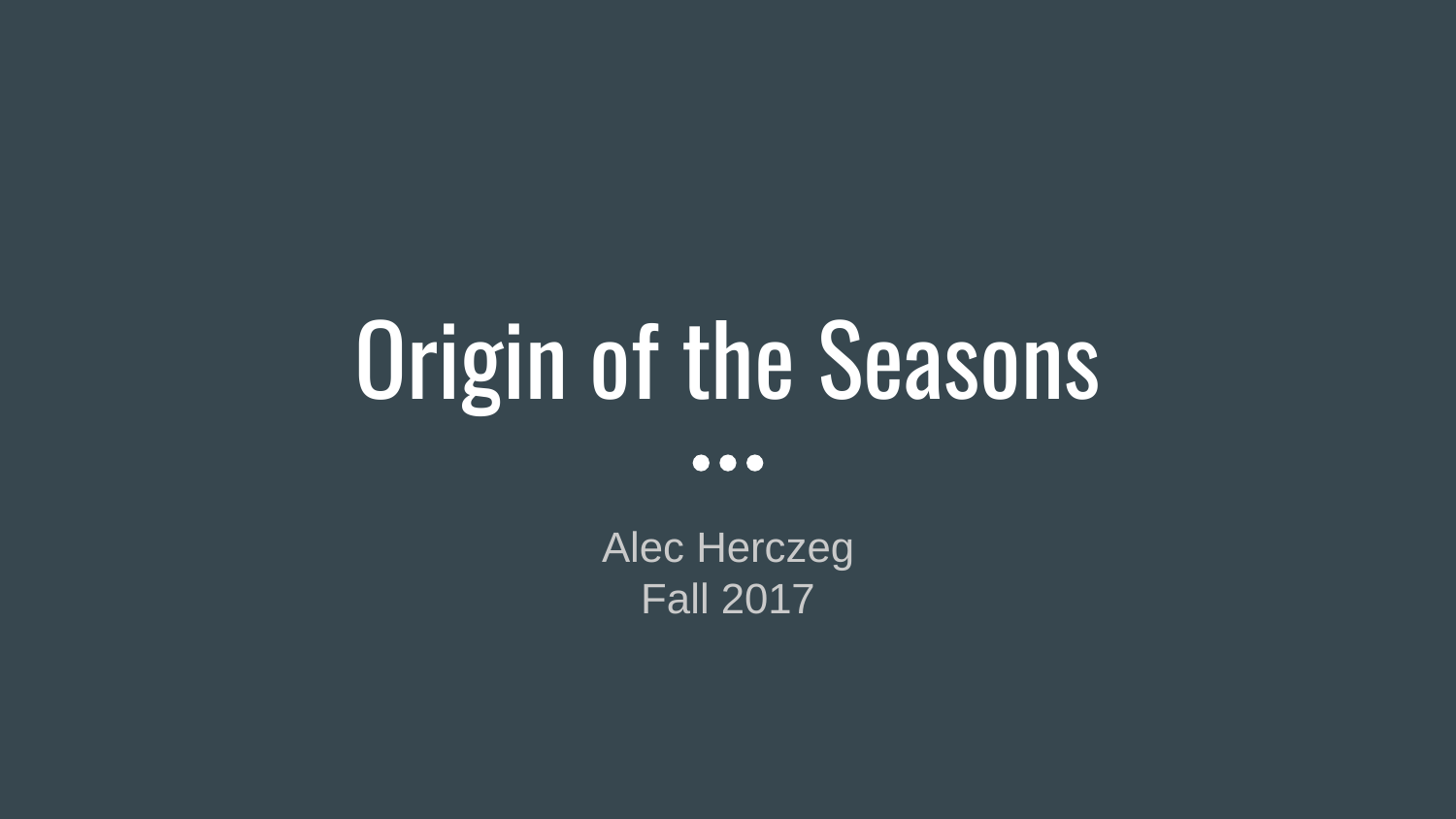

# Origin of the Seasons
Alec Herczeg
Fall 2017